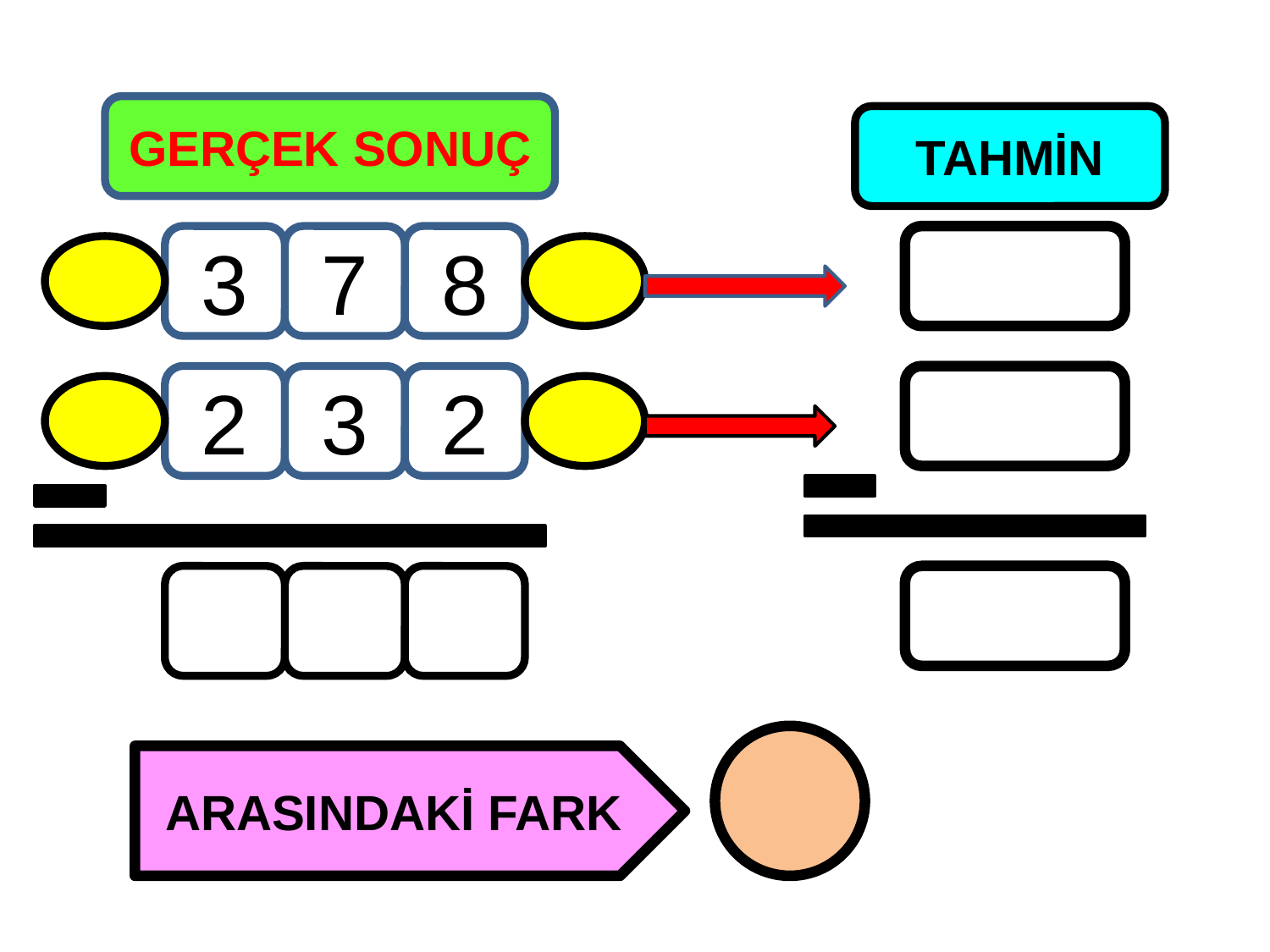

GERÇEK SONUÇ
TAHMİN
3
7
8

2
3
2

ARASINDAKİ FARK